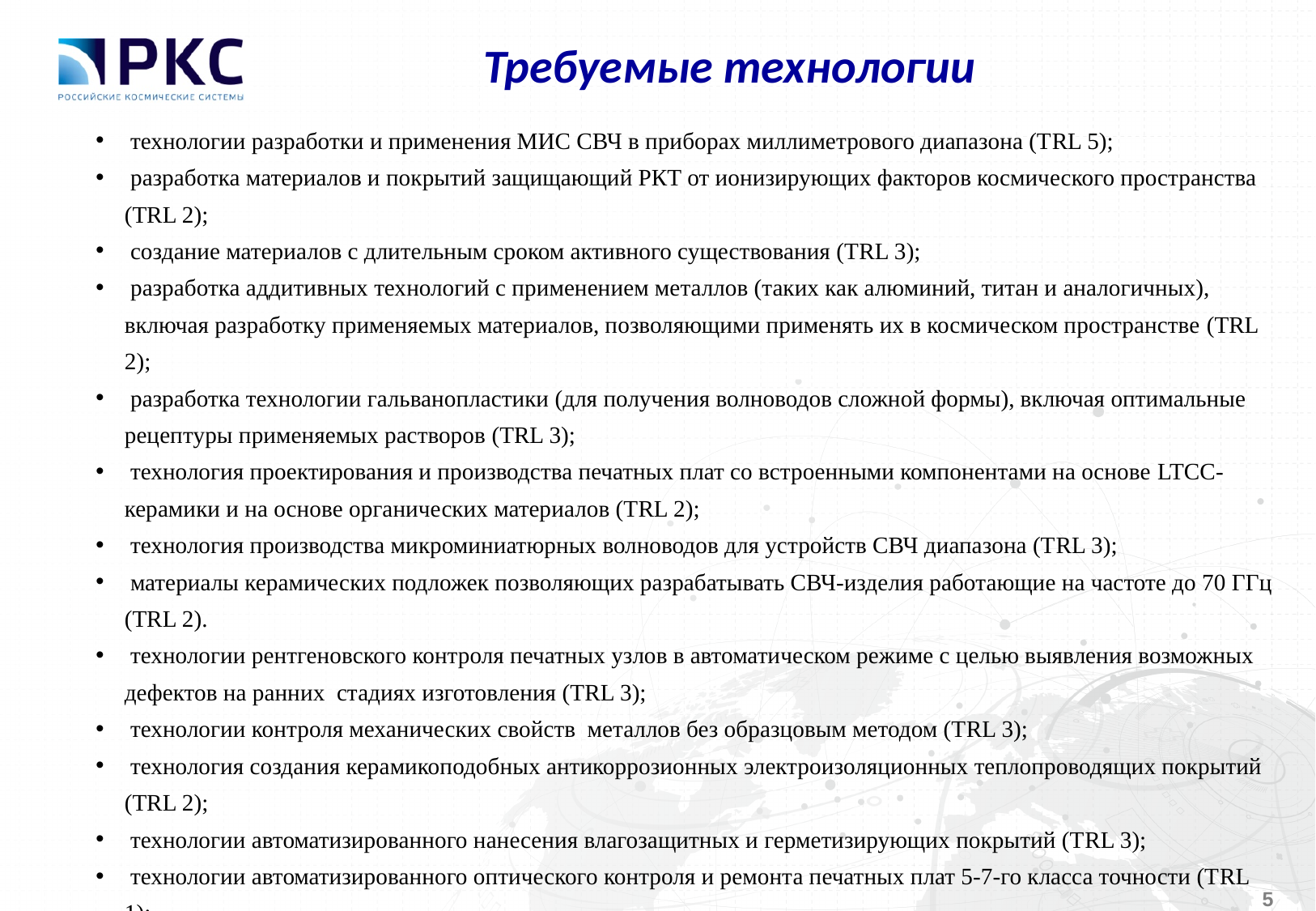

Требуемые технологии
 технологии разработки и применения МИС СВЧ в приборах миллиметрового диапазона (ТRL 5);
 разработка материалов и покрытий защищающий РКТ от ионизирующих факторов космического пространства (ТRL 2);
 создание материалов с длительным сроком активного существования (ТRL 3);
 разработка аддитивных технологий с применением металлов (таких как алюминий, титан и аналогичных), включая разработку применяемых материалов, позволяющими применять их в космическом пространстве (ТRL 2);
 разработка технологии гальванопластики (для получения волноводов сложной формы), включая оптимальные рецептуры применяемых растворов (ТRL 3);
 технология проектирования и производства печатных плат со встроенными компонентами на основе LTCC-керамики и на основе органических материалов (ТRL 2);
 технология производства микроминиатюрных волноводов для устройств СВЧ диапазона (ТRL 3);
 материалы керамических подложек позволяющих разрабатывать СВЧ-изделия работающие на частоте до 70 ГГц (ТRL 2).
 технологии рентгеновского контроля печатных узлов в автоматическом режиме с целью выявления возможных дефектов на ранних  стадиях изготовления (ТRL 3);
 технологии контроля механических свойств  металлов без образцовым методом (ТRL 3);
 технология создания керамикоподобных антикоррозионных электроизоляционных теплопроводящих покрытий (ТRL 2);
 технологии автоматизированного нанесения влагозащитных и герметизирующих покрытий (ТRL 3);
 технологии автоматизированного оптического контроля и ремонта печатных плат 5-7-го класса точности (ТRL 1);
 функциональных покрытий на корпуса приборов ВЧ- и СВЧ- аппаратуры (ТRL 4).